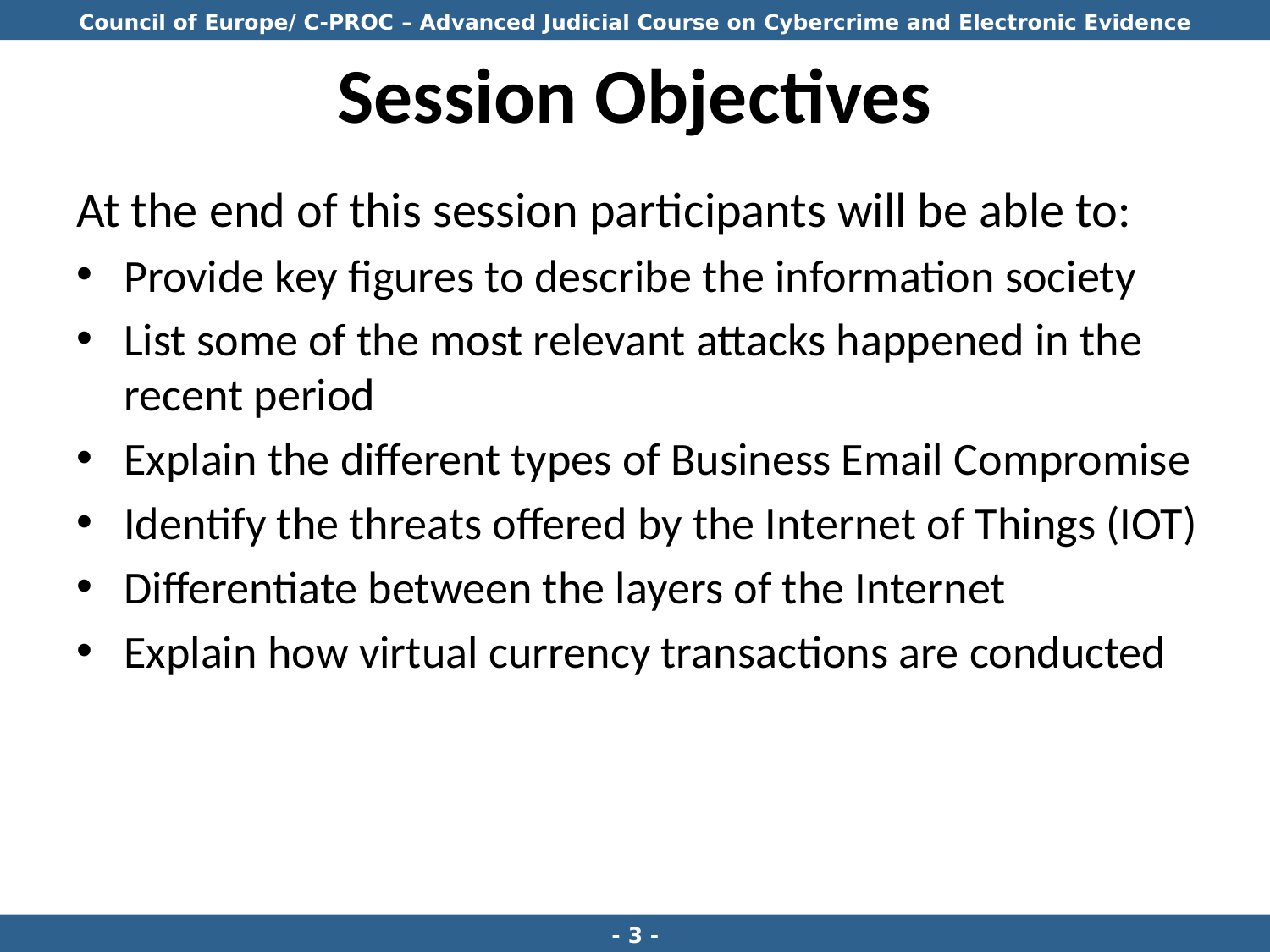

# Session Objectives
At the end of this session participants will be able to:
Provide key figures to describe the information society
List some of the most relevant attacks happened in the recent period
Explain the different types of Business Email Compromise
Identify the threats offered by the Internet of Things (IOT)
Differentiate between the layers of the Internet
Explain how virtual currency transactions are conducted